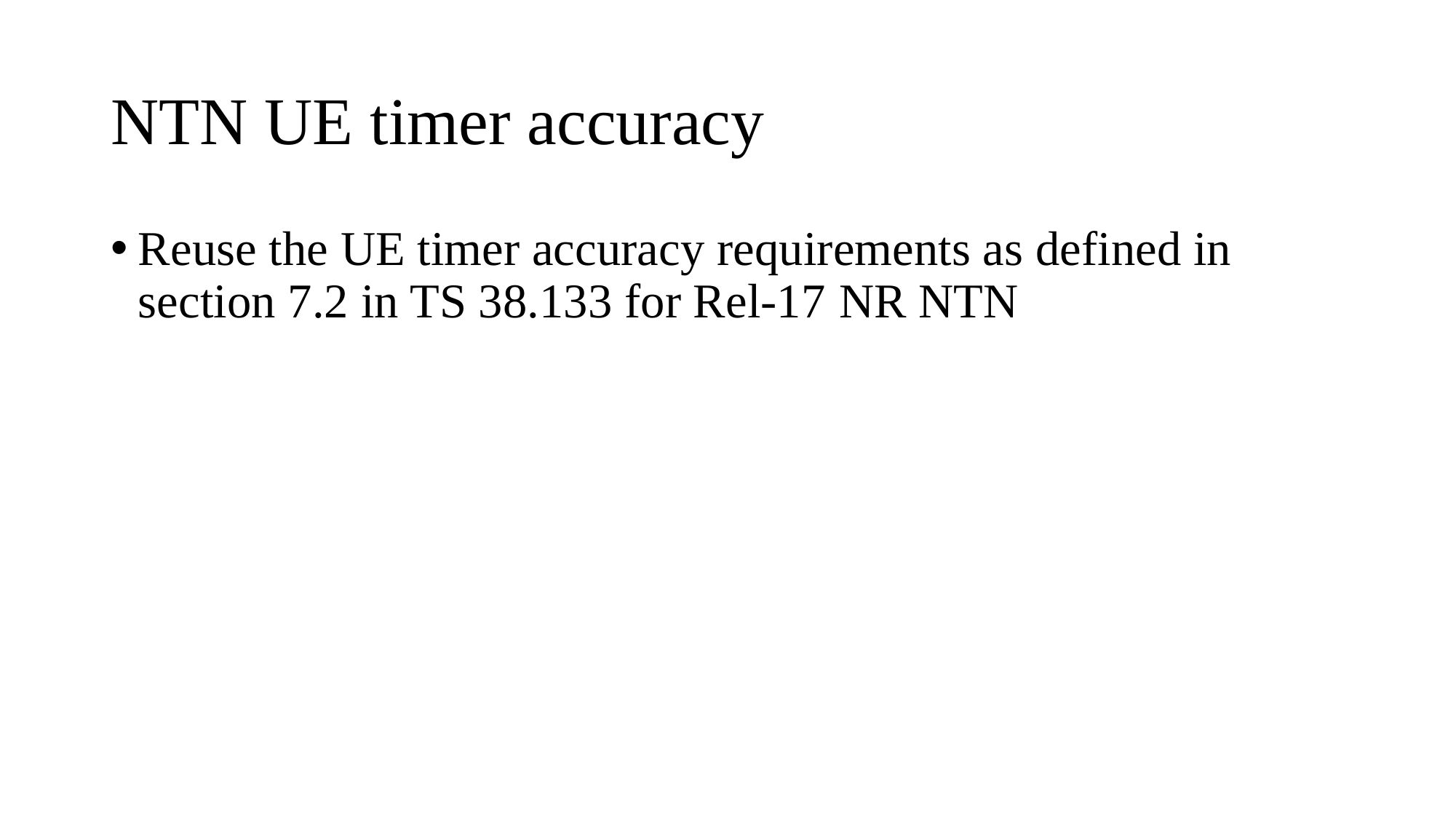

# NTN UE timer accuracy
Reuse the UE timer accuracy requirements as defined in section 7.2 in TS 38.133 for Rel-17 NR NTN